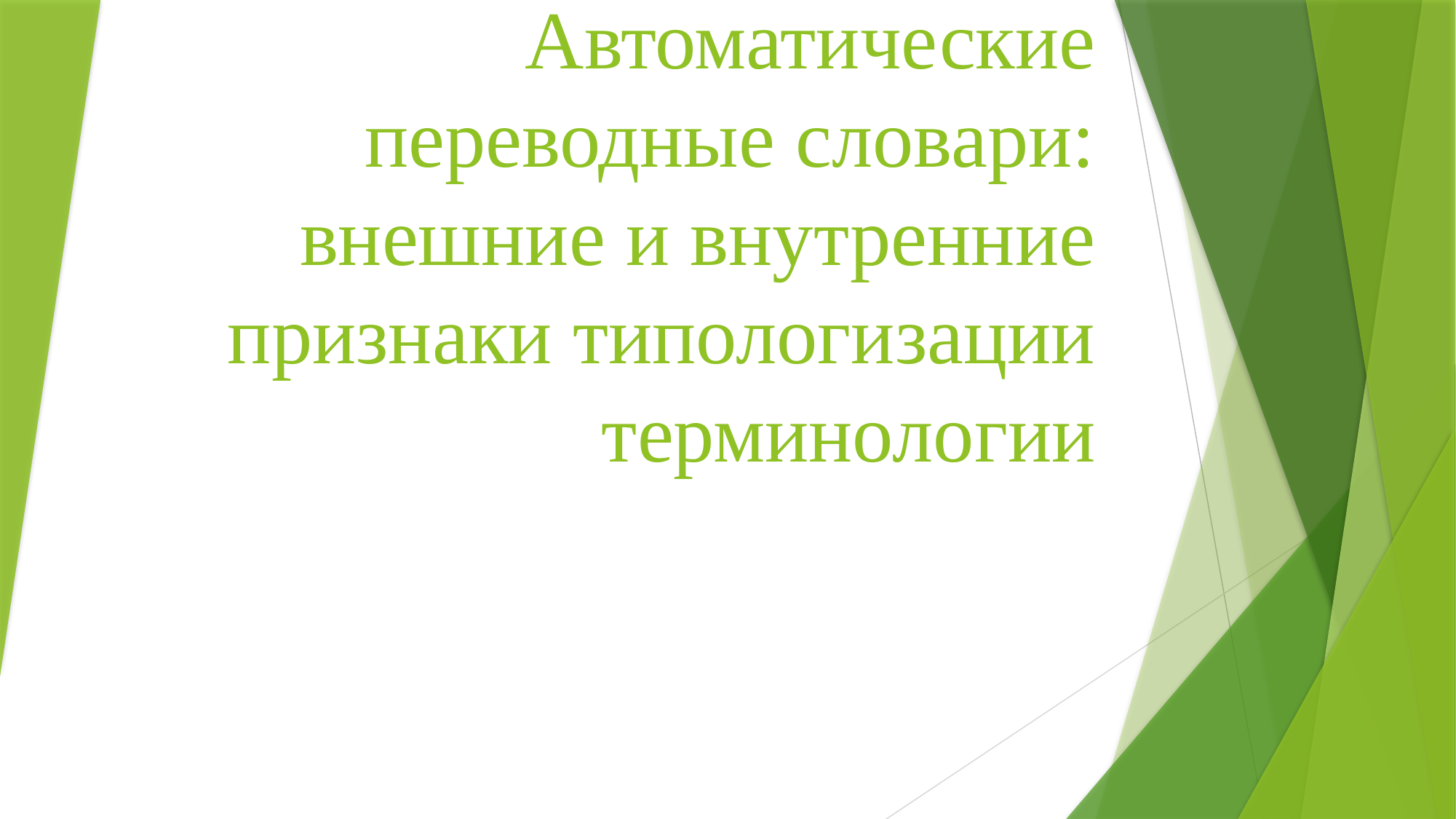

# Автоматические переводные словари: внешние и внутренние признаки типологизации терминологии